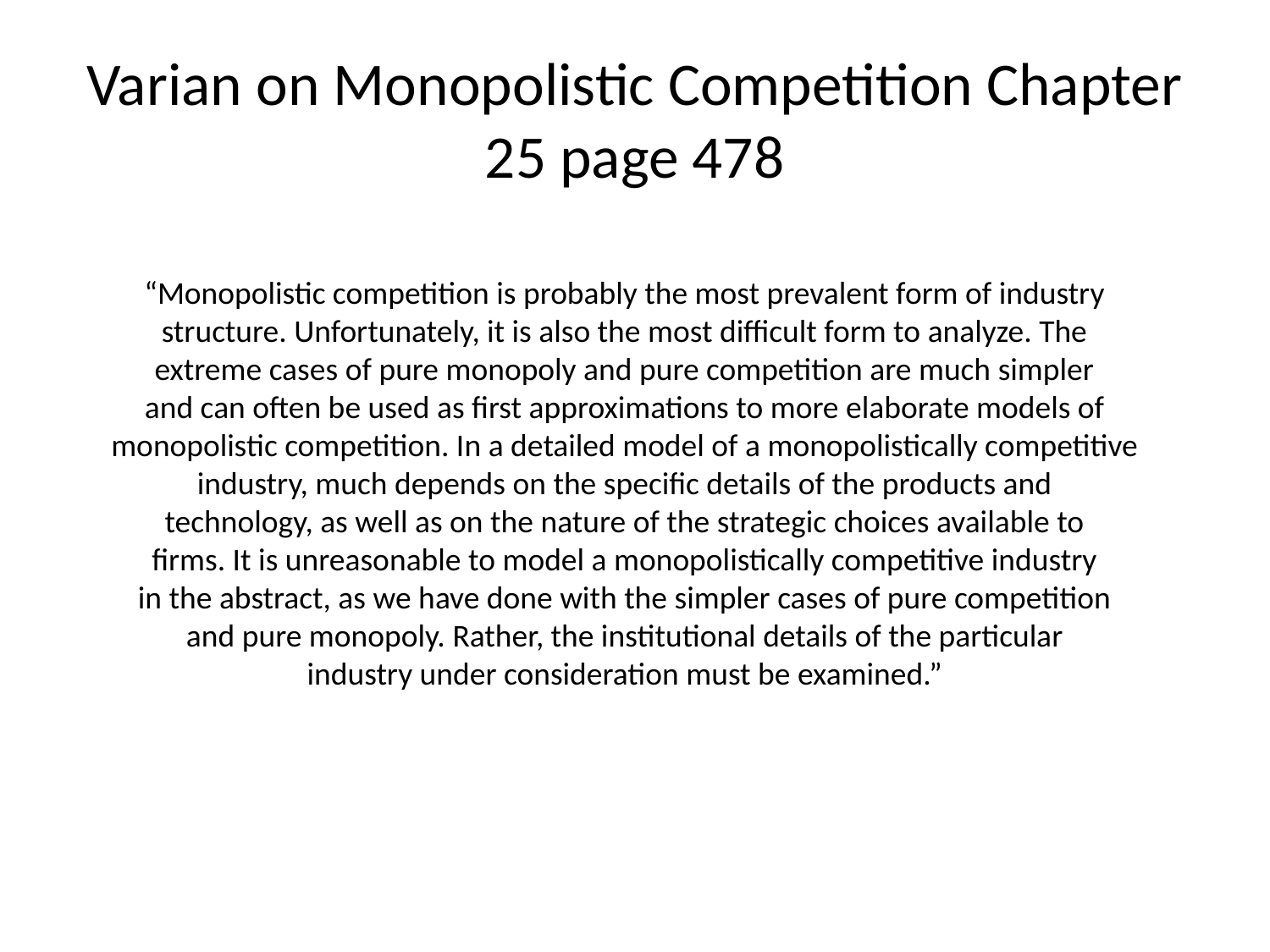

# Varian on Monopolistic Competition Chapter 25 page 478
“Monopolistic competition is probably the most prevalent form of industry
structure. Unfortunately, it is also the most difficult form to analyze. The
extreme cases of pure monopoly and pure competition are much simpler
and can often be used as first approximations to more elaborate models of
monopolistic competition. In a detailed model of a monopolistically competitive
industry, much depends on the specific details of the products and
technology, as well as on the nature of the strategic choices available to
firms. It is unreasonable to model a monopolistically competitive industry
in the abstract, as we have done with the simpler cases of pure competition
and pure monopoly. Rather, the institutional details of the particular
industry under consideration must be examined.”